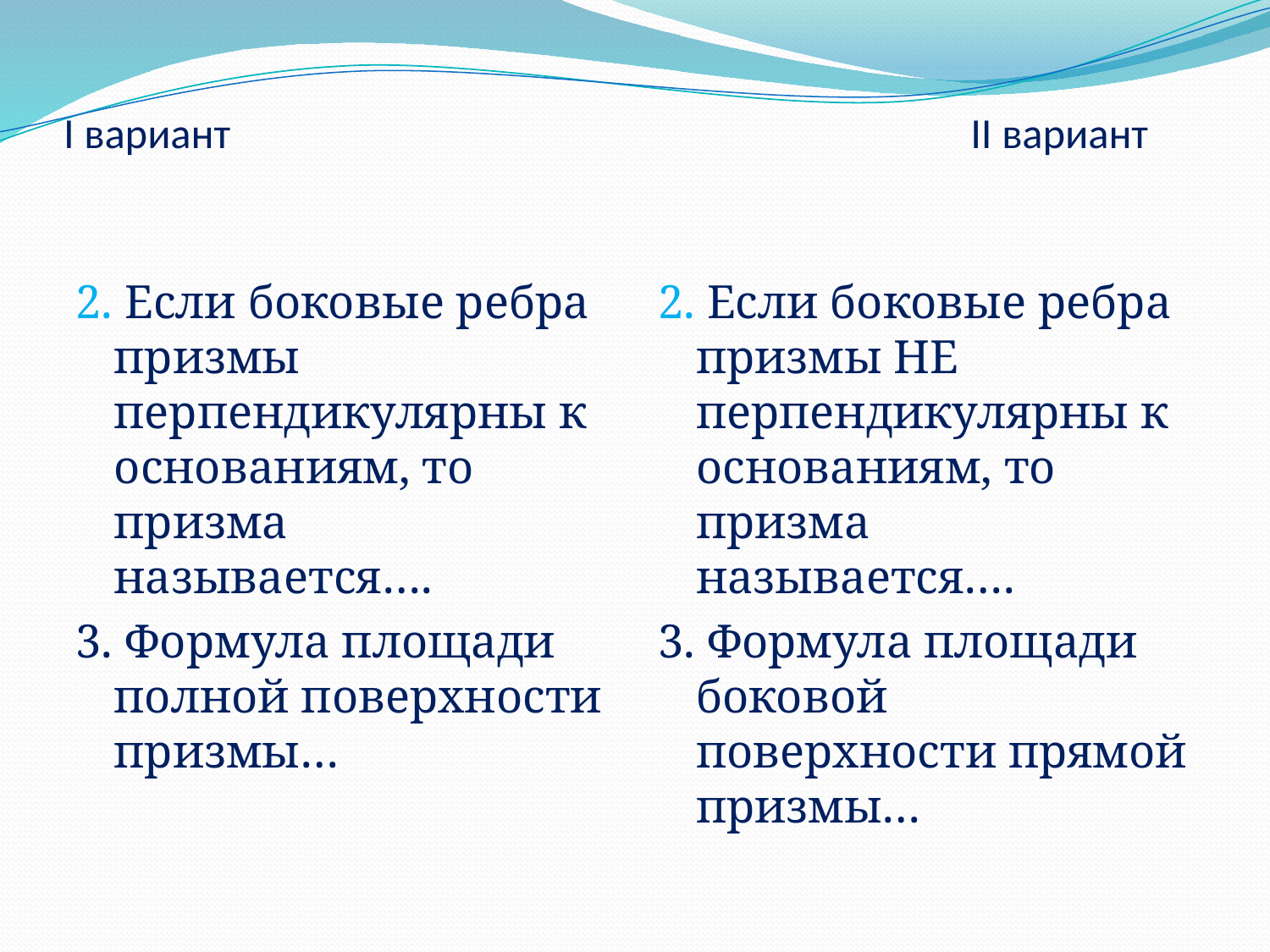

# I вариант                                                                            II вариант
2. Если боковые ребра призмы перпендикулярны к основаниям, то призма называется….
3. Формула площади полной поверхности призмы…
2. Если боковые ребра призмы НЕ перпендикулярны к основаниям, то призма называется….
3. Формула площади боковой поверхности прямой призмы…